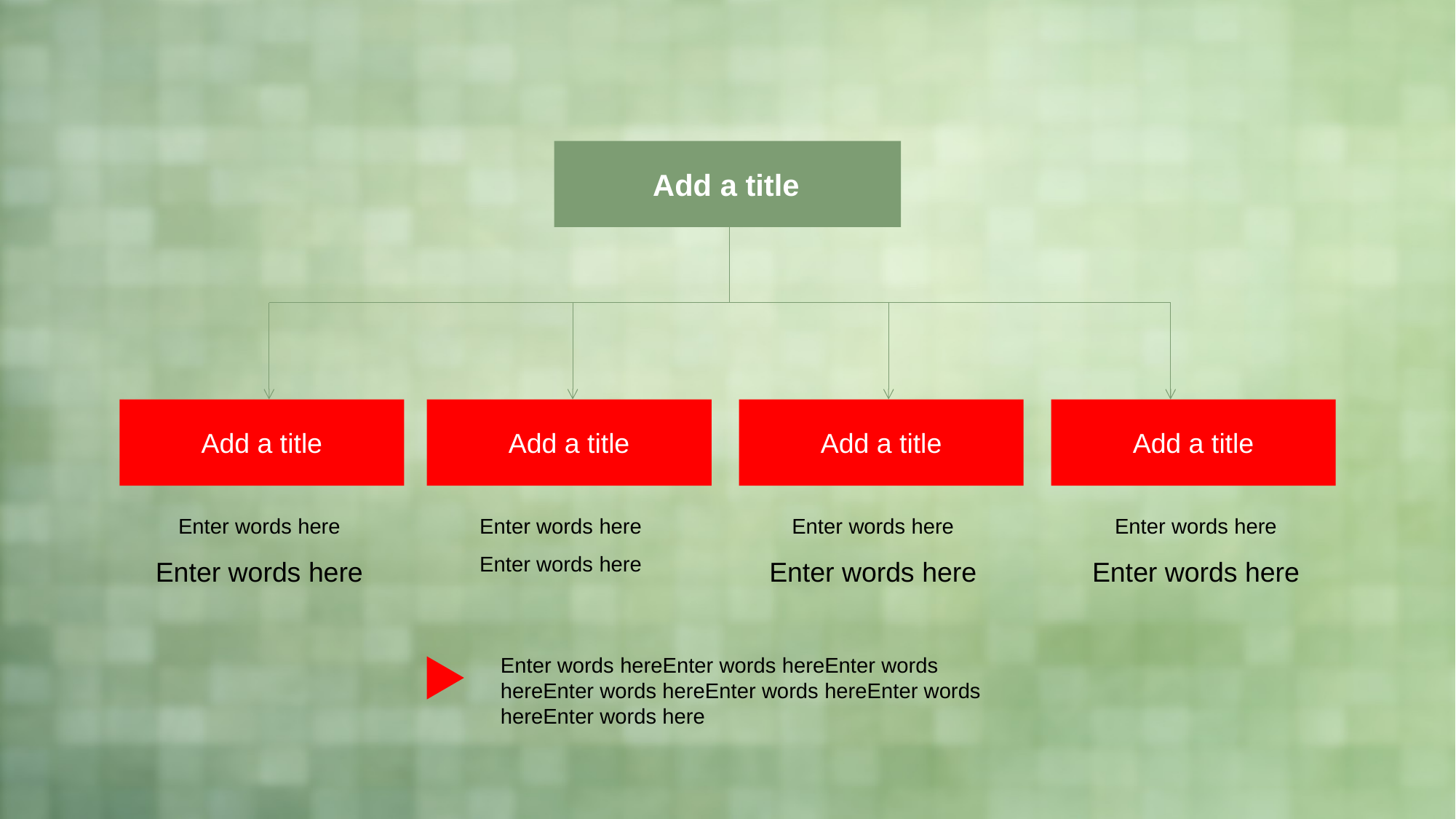

Add a title

Add a title

Add a title

Add a title

Add a title
Enter words here
Enter words here
Enter words here
Enter words here
Enter words here
Enter words here
Enter words here
Enter words here
Enter words hereEnter words hereEnter words hereEnter words hereEnter words hereEnter words hereEnter words here